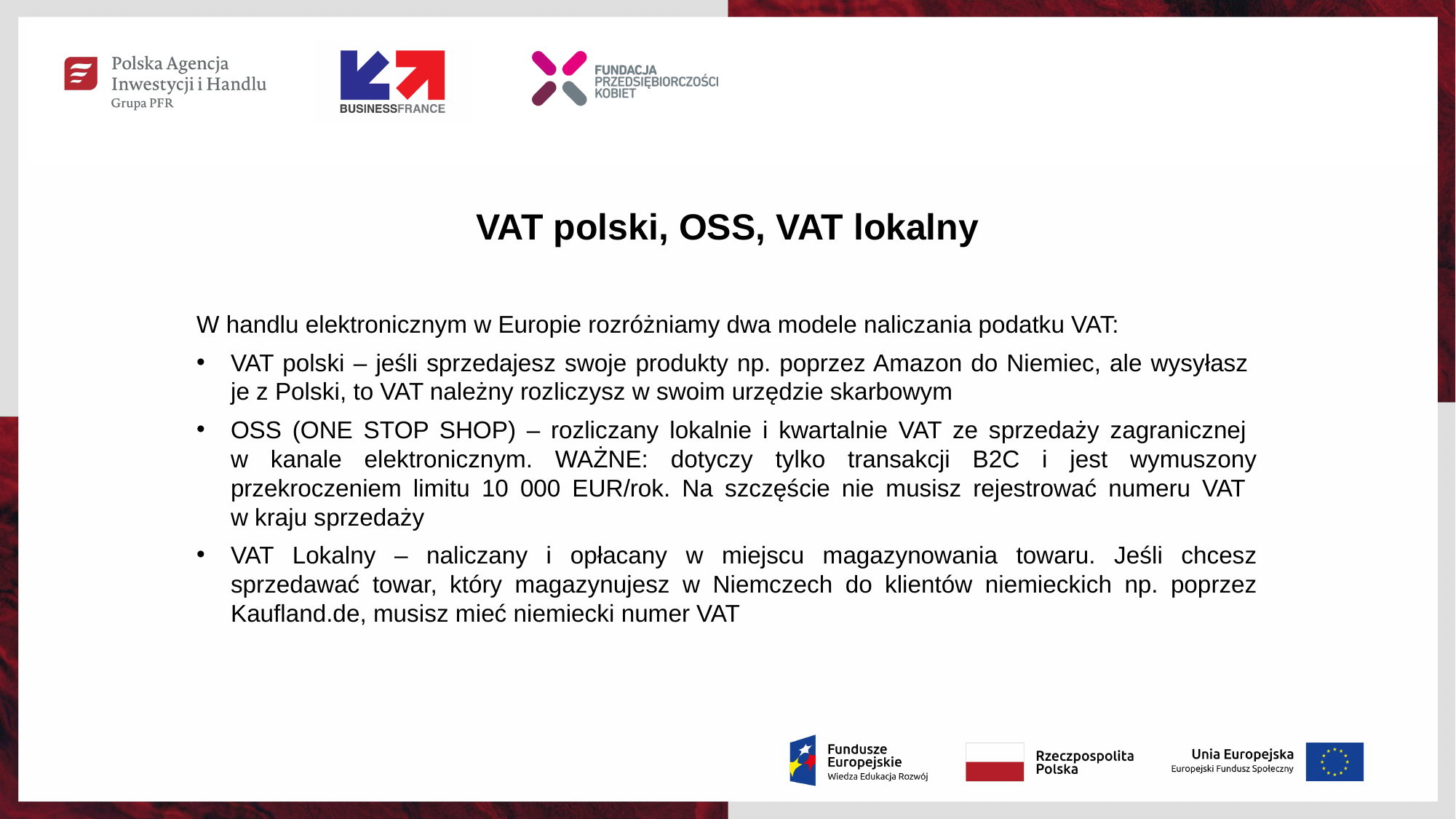

VAT polski, OSS, VAT lokalny
W handlu elektronicznym w Europie rozróżniamy dwa modele naliczania podatku VAT:
VAT polski – jeśli sprzedajesz swoje produkty np. poprzez Amazon do Niemiec, ale wysyłasz
je z Polski, to VAT należny rozliczysz w swoim urzędzie skarbowym
OSS (ONE STOP SHOP) – rozliczany lokalnie i kwartalnie VAT ze sprzedaży zagranicznej
w kanale elektronicznym. WAŻNE: dotyczy tylko transakcji B2C i jest wymuszony przekroczeniem limitu 10 000 EUR/rok. Na szczęście nie musisz rejestrować numeru VAT
w kraju sprzedaży
VAT Lokalny – naliczany i opłacany w miejscu magazynowania towaru. Jeśli chcesz sprzedawać towar, który magazynujesz w Niemczech do klientów niemieckich np. poprzez Kaufland.de, musisz mieć niemiecki numer VAT